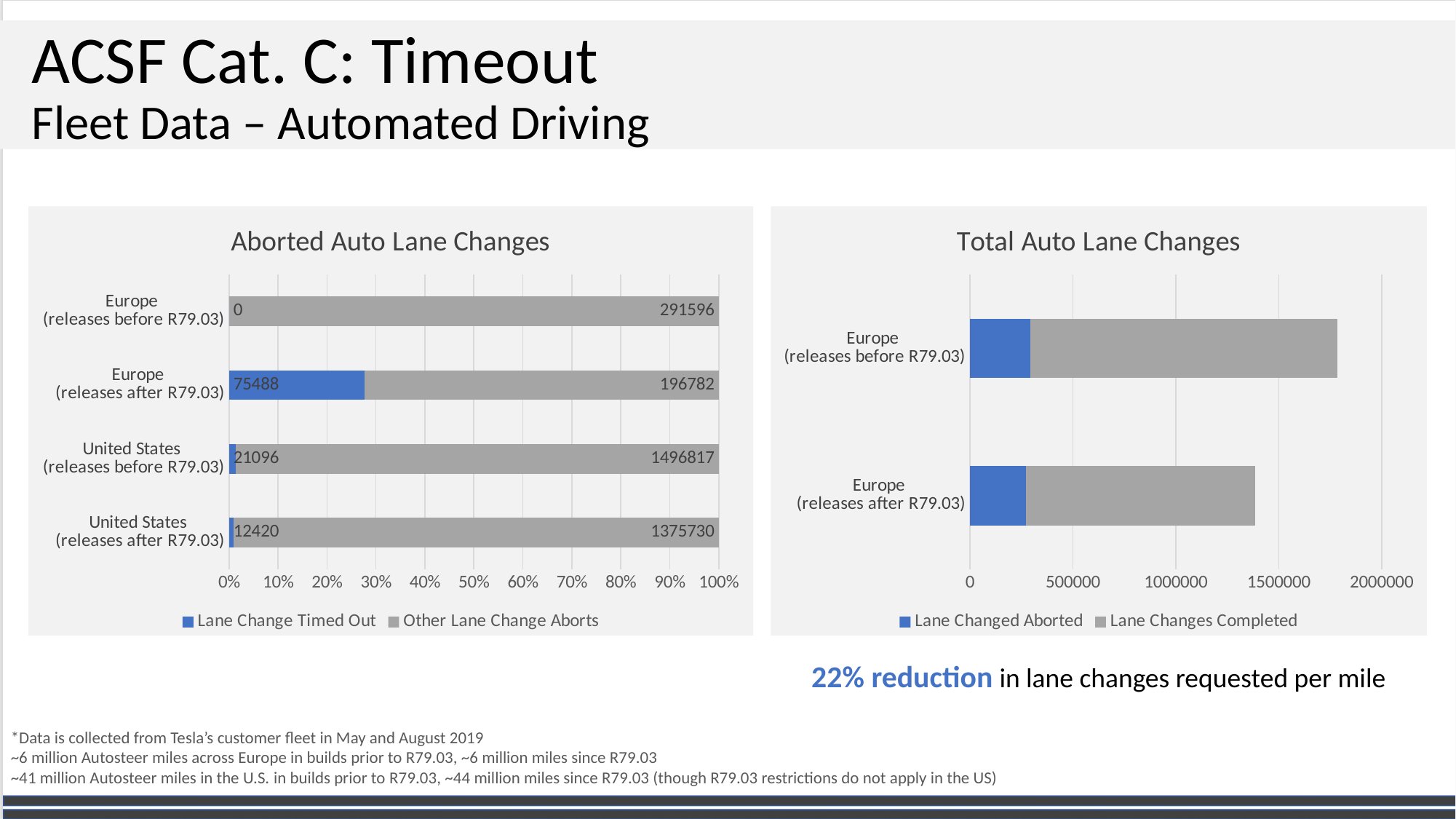

ACSF Cat. C: Timeout
Fleet Data – Automated Driving

### Chart: Aborted Auto Lane Changes

| Category | Lane Change Timed Out | Other Lane Change Aborts |
|---|---|---|
| United States
(releases after R79.03) | 12420.0 | 1375730.0 |
| United States
(releases before R79.03) | 21096.0 | 1496817.0 |
| Europe
(releases after R79.03) | 75488.0 | 196782.0 |
| Europe
(releases before R79.03) | 0.0 | 291596.0 |

### Chart: Total Auto Lane Changes

| Category | Lane Changed Aborted | Lane Changes Completed |
|---|---|---|
| Europe
(releases after R79.03) | 272270.0 | 1111299.0 |
| Europe
(releases before R79.03) | 291596.0 | 1493981.0 |
22% reduction in lane changes requested per mile
*Data is collected from Tesla’s customer fleet in May and August 2019
~6 million Autosteer miles across Europe in builds prior to R79.03, ~6 million miles since R79.03
~41 million Autosteer miles in the U.S. in builds prior to R79.03, ~44 million miles since R79.03 (though R79.03 restrictions do not apply in the US)